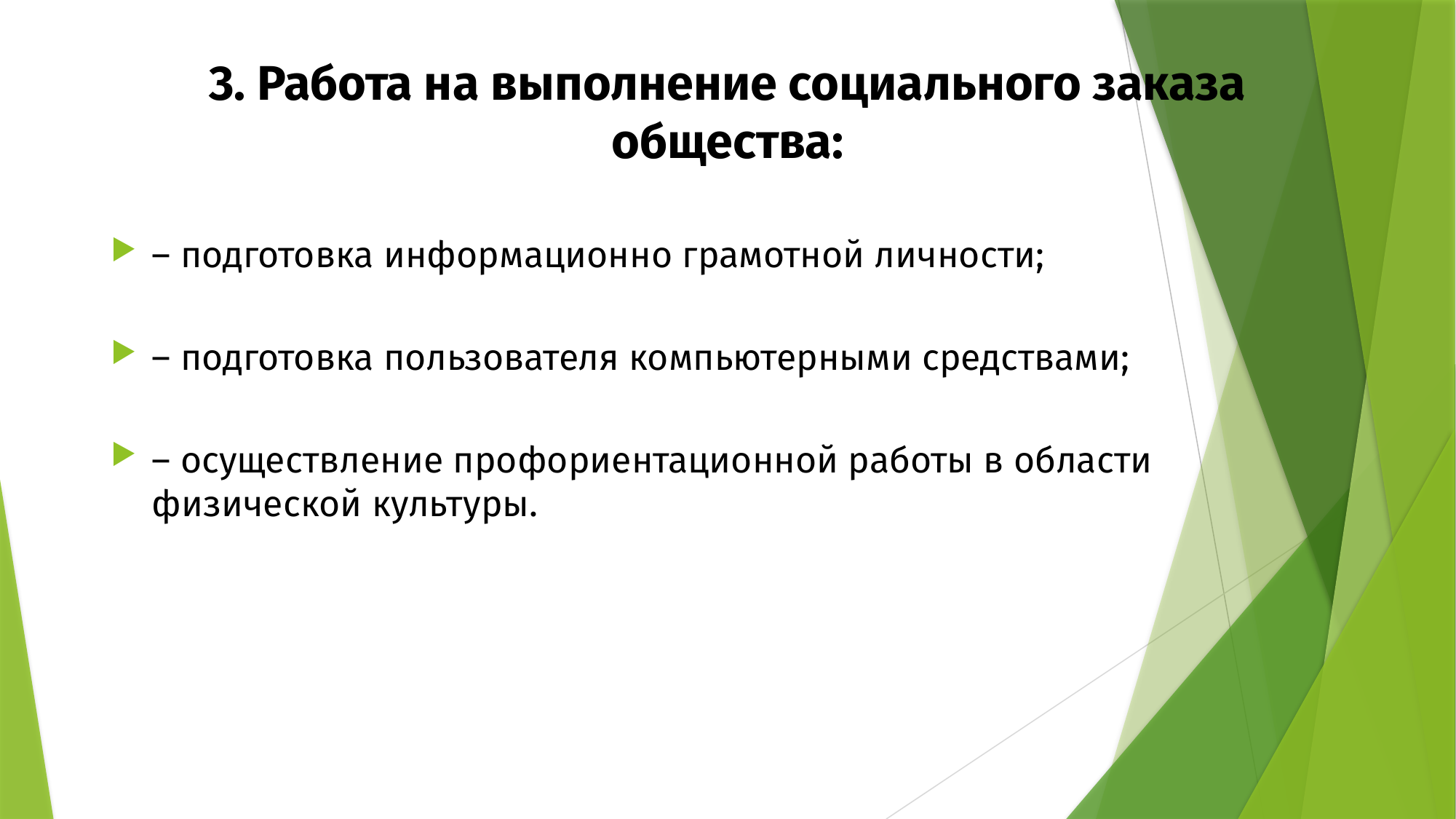

3. Работа на выполнение социального заказа общества:

– подготовка информационно грамотной личности;
– подготовка пользователя компьютерными средствами;
– осуществление профориентационной работы в области физической культуры.